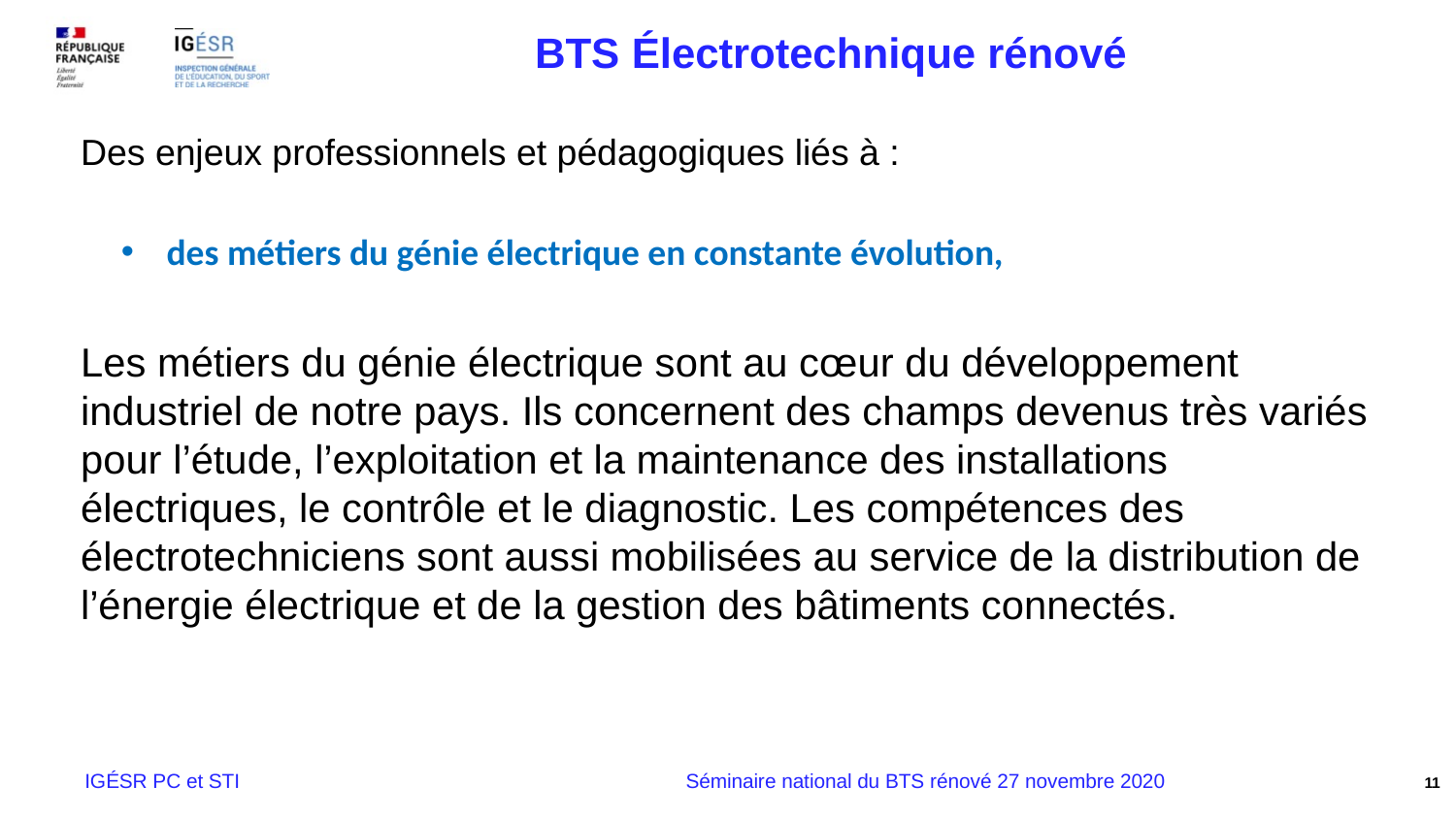

BTS Électrotechnique rénové
Des enjeux professionnels et pédagogiques liés à :

des métiers du génie électrique en constante évolution,

Les métiers du génie électrique sont au cœur du développement industriel de notre pays. Ils concernent des champs devenus très variés pour l’étude, l’exploitation et la maintenance des installations électriques, le contrôle et le diagnostic. Les compétences des électrotechniciens sont aussi mobilisées au service de la distribution de l’énergie électrique et de la gestion des bâtiments connectés.
11